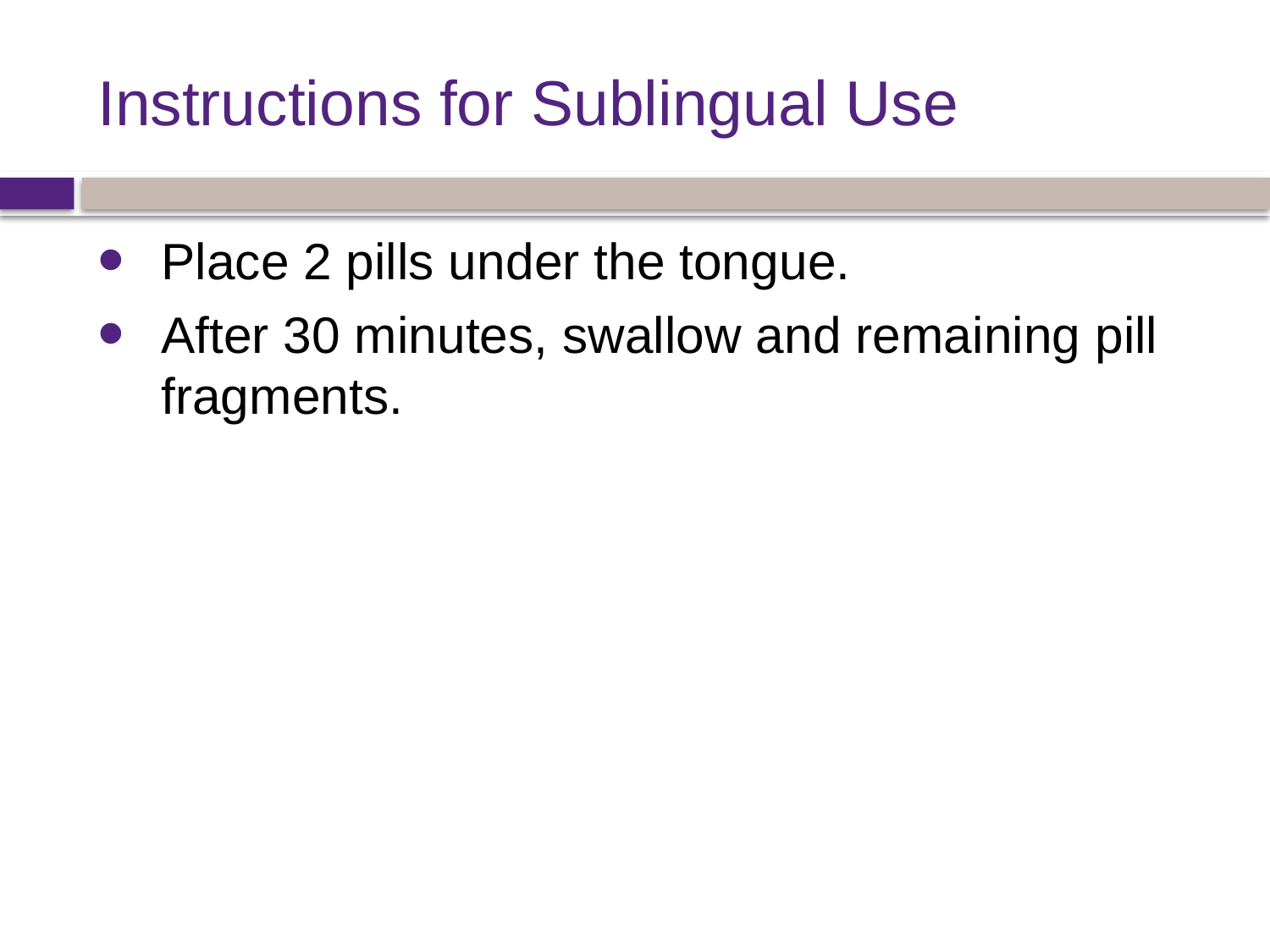

# Instructions for Sublingual Use
Place 2 pills under the tongue.
After 30 minutes, swallow and remaining pill fragments.